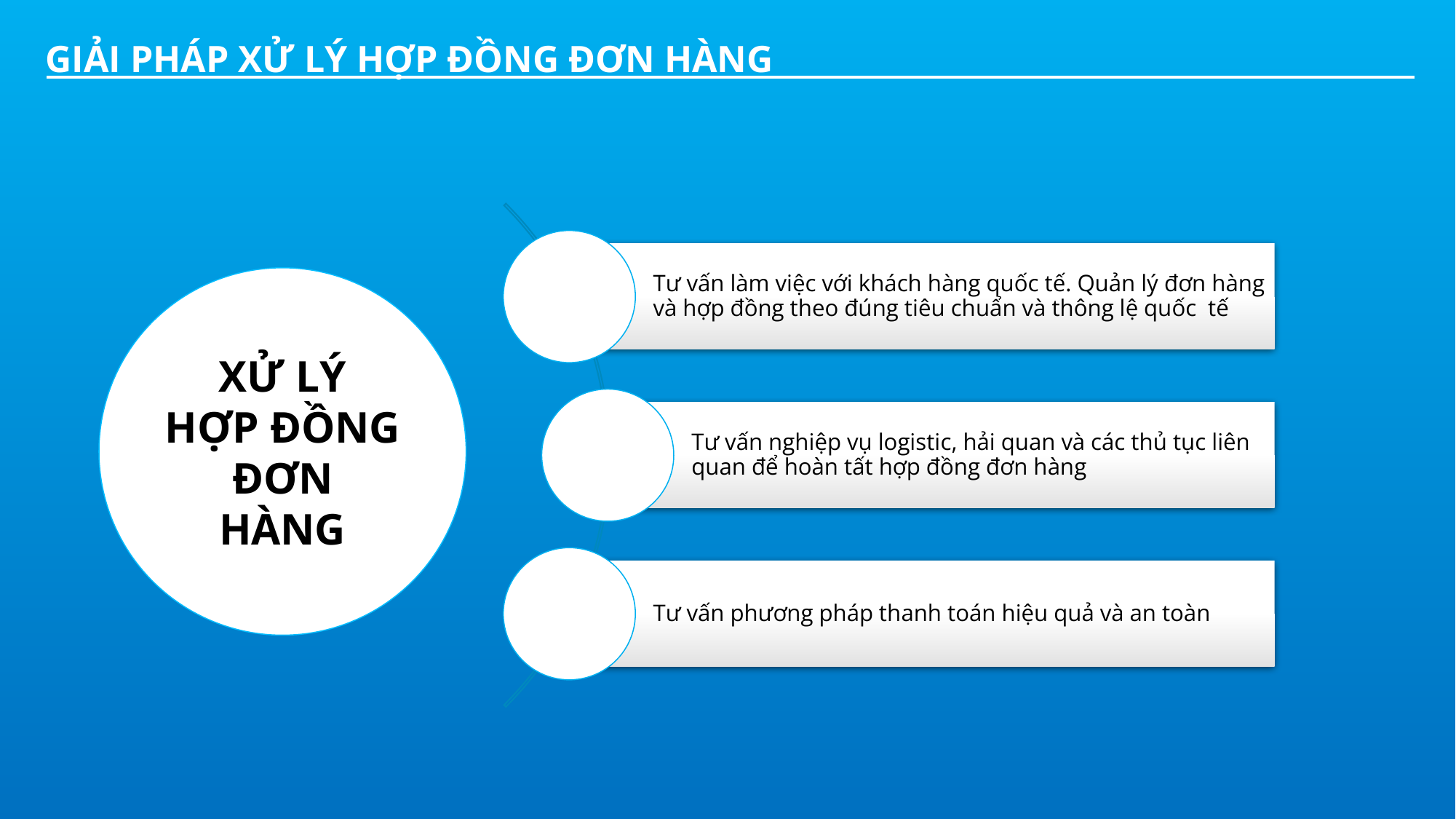

GIẢI PHÁP XỬ LÝ HỢP ĐỒNG ĐƠN HÀNG

Tư vấn làm việc với khách hàng quốc tế. Quản lý đơn hàng và hợp đồng theo đúng tiêu chuẩn và thông lệ quốc  tế

Tư vấn nghiệp vụ logistic, hải quan và các thủ tục liên quan để hoàn tất hợp đồng đơn hàng

Tư vấn phương pháp thanh toán hiệu quả và an toàn
XỬ LÝ
HỢP ĐỒNG ĐƠN HÀNG